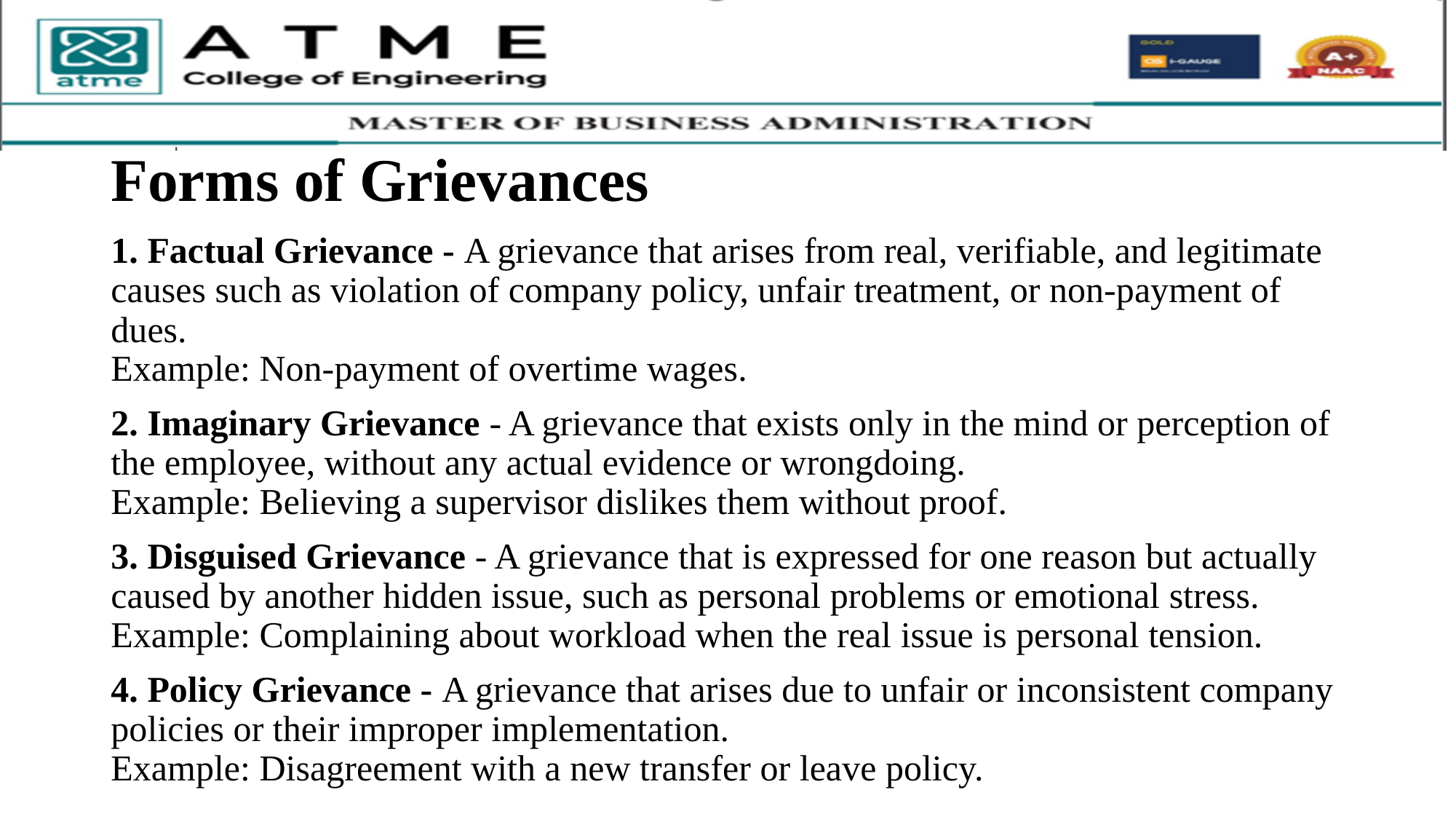

# Forms of Grievances
1. Factual Grievance - A grievance that arises from real, verifiable, and legitimate causes such as violation of company policy, unfair treatment, or non-payment of dues.
Example: Non-payment of overtime wages.
2. Imaginary Grievance - A grievance that exists only in the mind or perception of the employee, without any actual evidence or wrongdoing.
Example: Believing a supervisor dislikes them without proof.
3. Disguised Grievance - A grievance that is expressed for one reason but actually caused by another hidden issue, such as personal problems or emotional stress.
Example: Complaining about workload when the real issue is personal tension.
4. Policy Grievance - A grievance that arises due to unfair or inconsistent company policies or their improper implementation.
Example: Disagreement with a new transfer or leave policy.